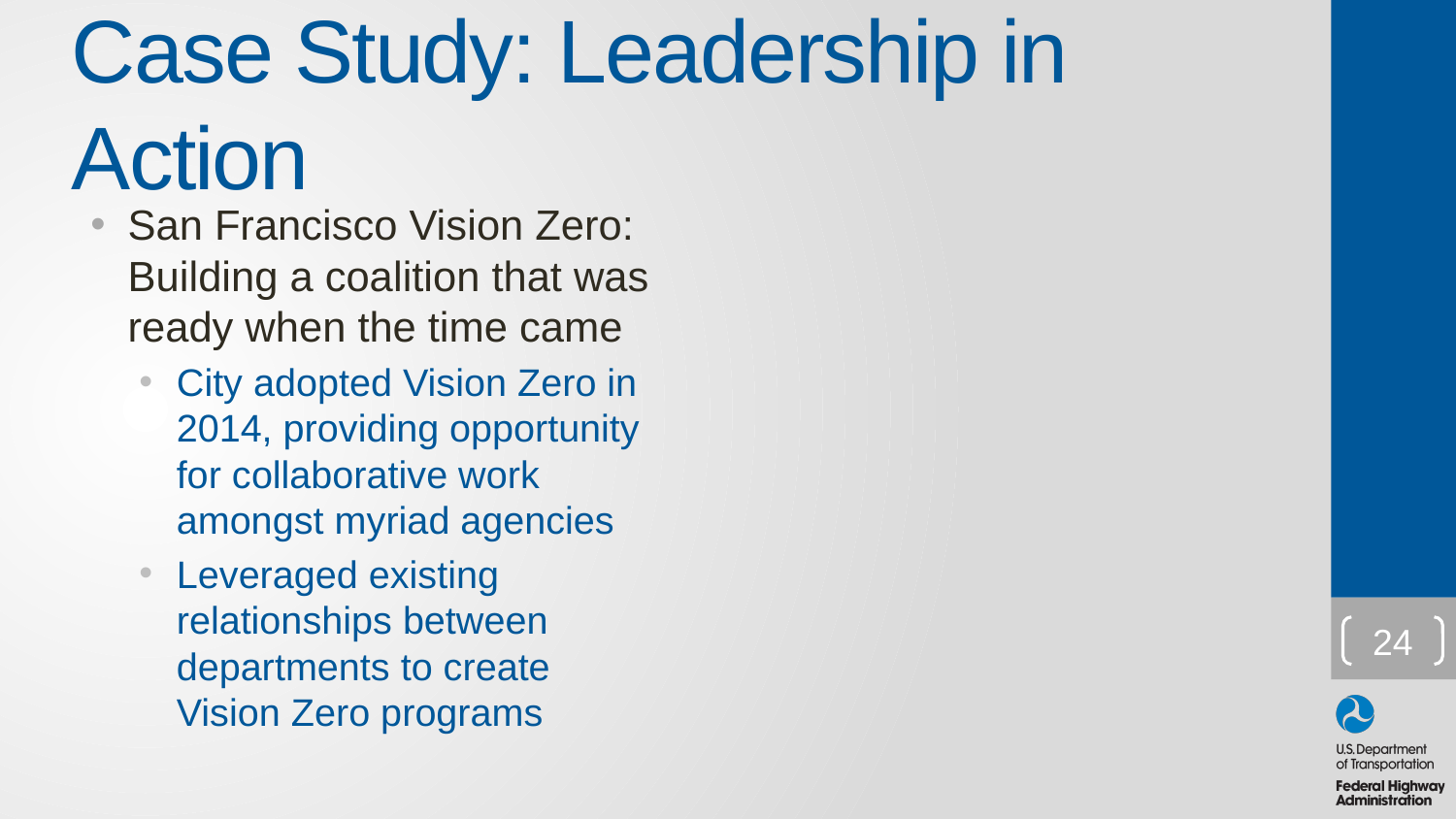

# Case Study: Leadership in Action
San Francisco Vision Zero: Building a coalition that was ready when the time came
City adopted Vision Zero in 2014, providing opportunity for collaborative work amongst myriad agencies
Leveraged existing relationships between departments to create Vision Zero programs
24